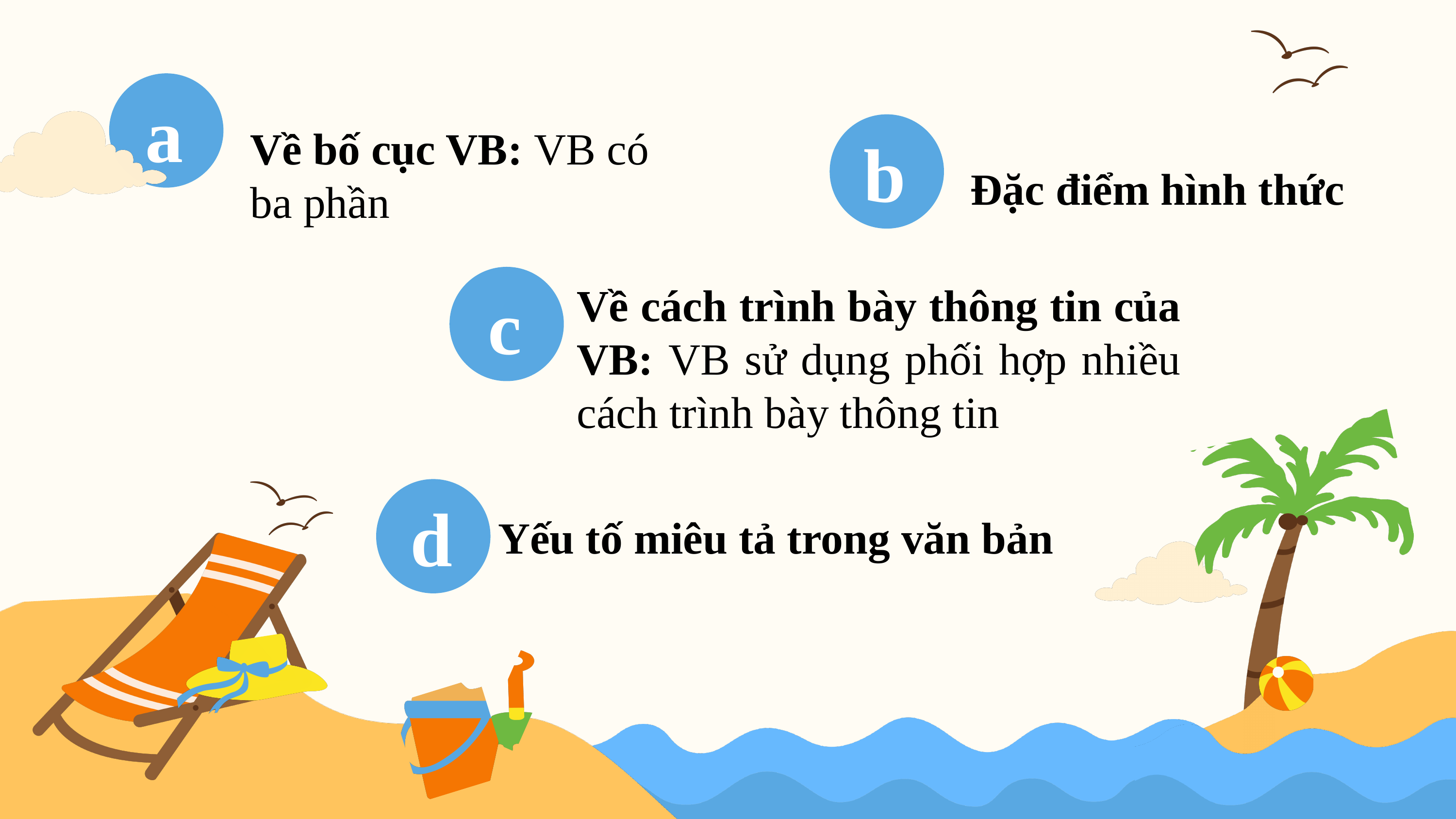

a

b

Về bố cục VB: VB có ba phần
Đặc điểm hình thức
c

Về cách trình bày thông tin của VB: VB sử dụng phối hợp nhiều cách trình bày thông tin

d

Yếu tố miêu tả trong văn bản